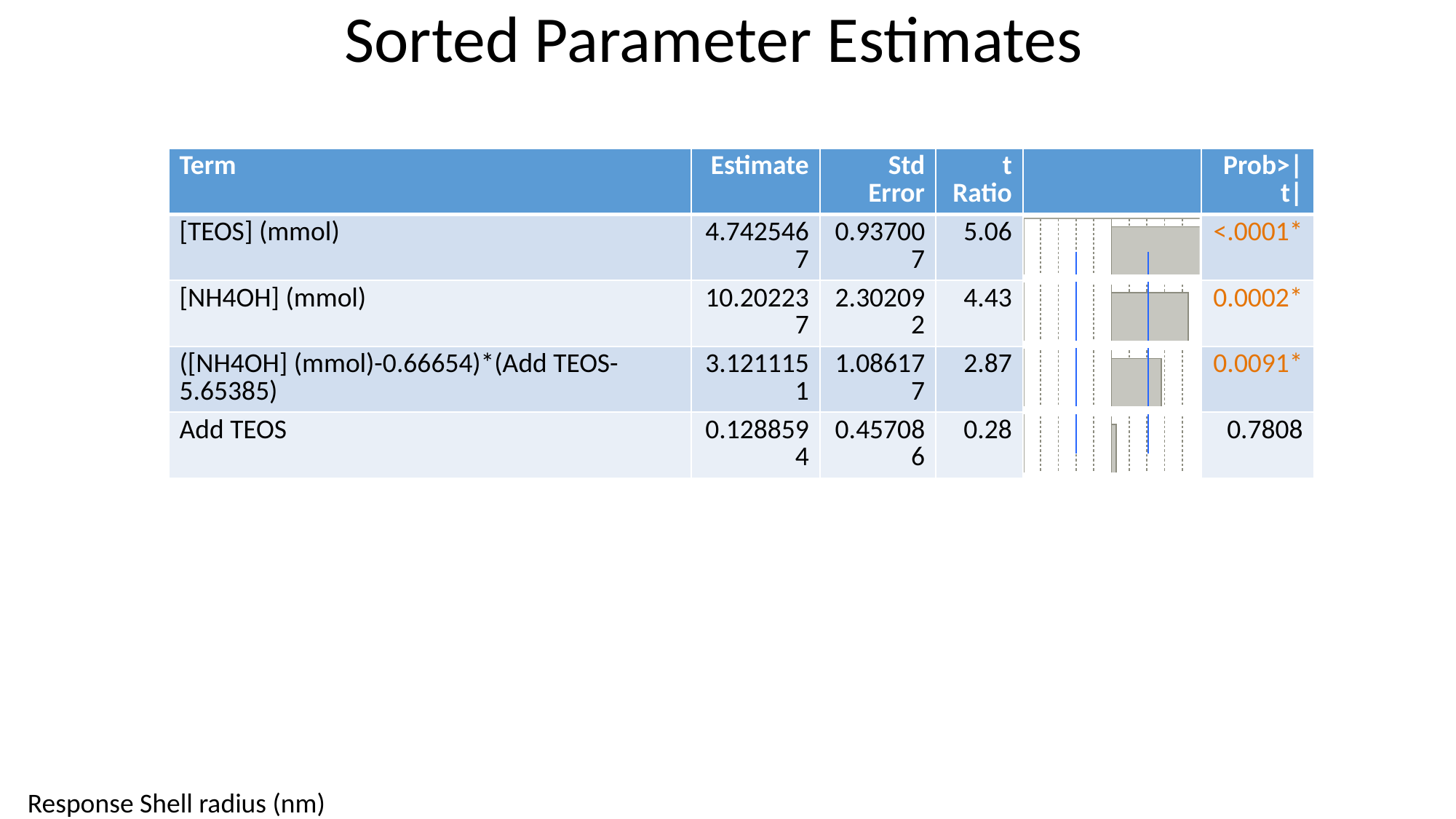

# Sorted Parameter Estimates
| Term | Estimate | Std Error | t Ratio |  | Prob>|t| |
| --- | --- | --- | --- | --- | --- |
| [TEOS] (mmol) | 4.7425467 | 0.937007 | 5.06 |  | <.0001\* |
| [NH4OH] (mmol) | 10.202237 | 2.302092 | 4.43 |  | 0.0002\* |
| ([NH4OH] (mmol)-0.66654)\*(Add TEOS-5.65385) | 3.1211151 | 1.086177 | 2.87 |  | 0.0091\* |
| Add TEOS | 0.1288594 | 0.457086 | 0.28 |  | 0.7808 |
Response Shell radius (nm)